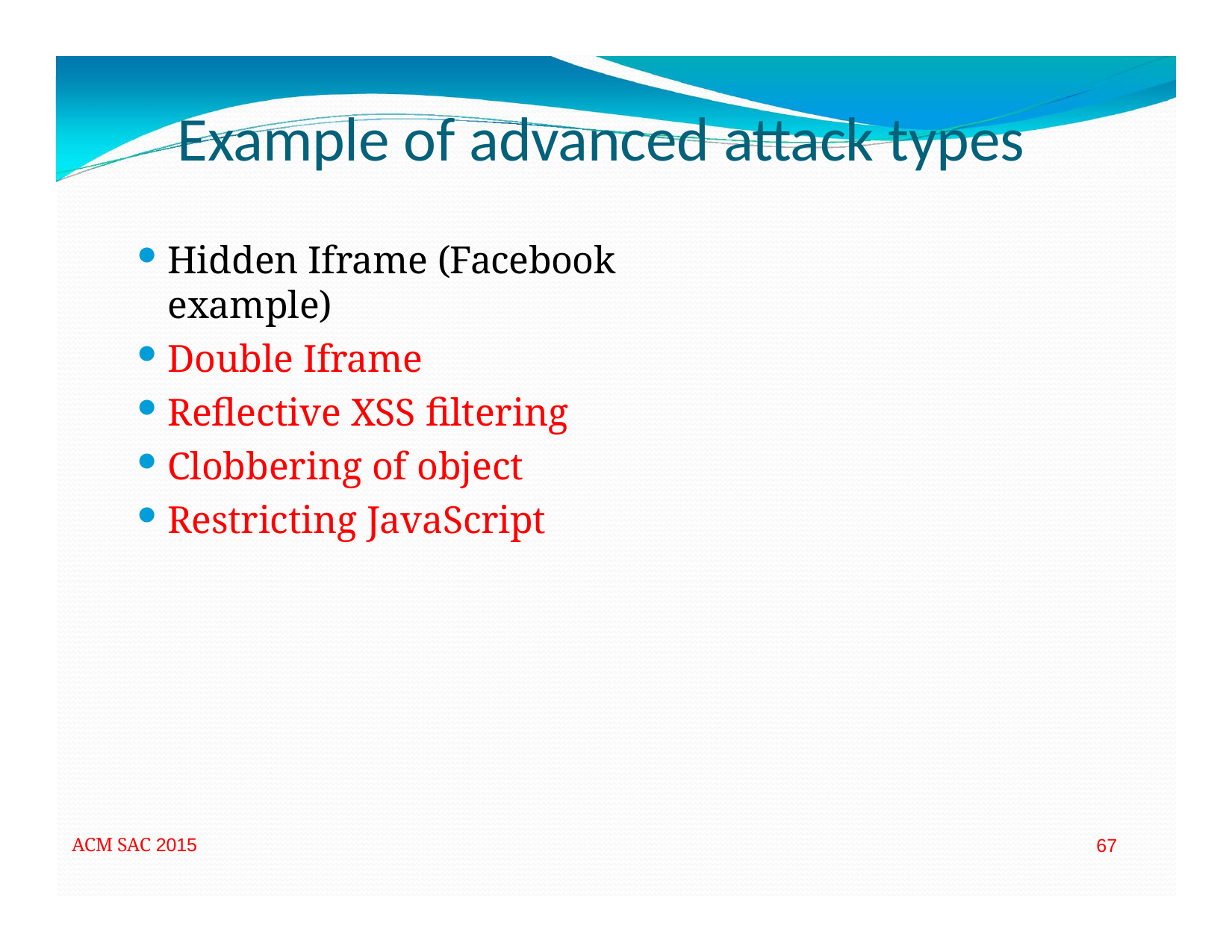

# Example of advanced attack types
Hidden Iframe (Facebook example)
Double Iframe
Reflective XSS filtering
Clobbering of object
Restricting JavaScript
ACM SAC 2015
67